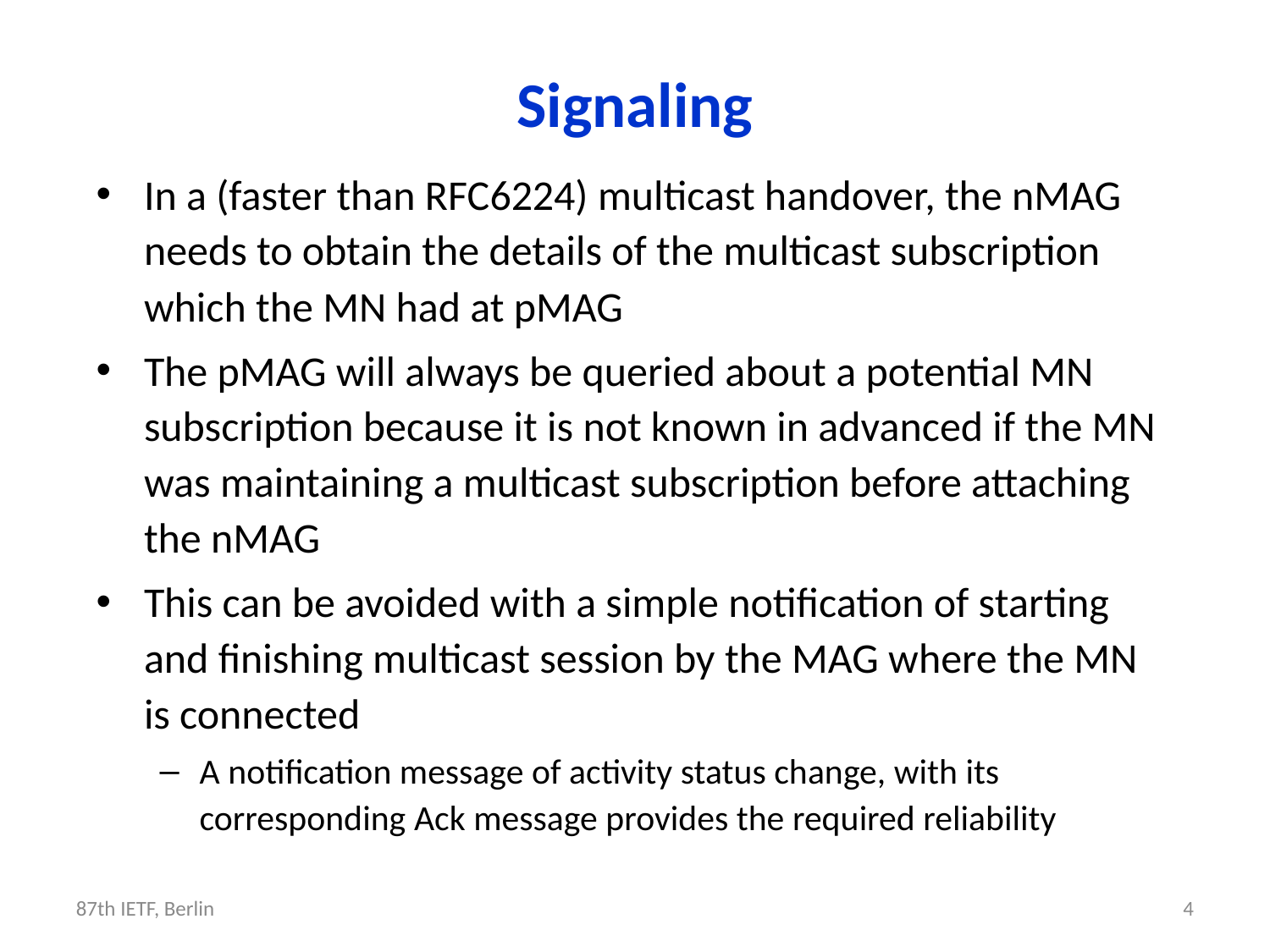

Signaling
In a (faster than RFC6224) multicast handover, the nMAG needs to obtain the details of the multicast subscription which the MN had at pMAG
The pMAG will always be queried about a potential MN subscription because it is not known in advanced if the MN was maintaining a multicast subscription before attaching the nMAG
This can be avoided with a simple notification of starting and finishing multicast session by the MAG where the MN is connected
A notification message of activity status change, with its corresponding Ack message provides the required reliability
87th IETF, Berlin
4